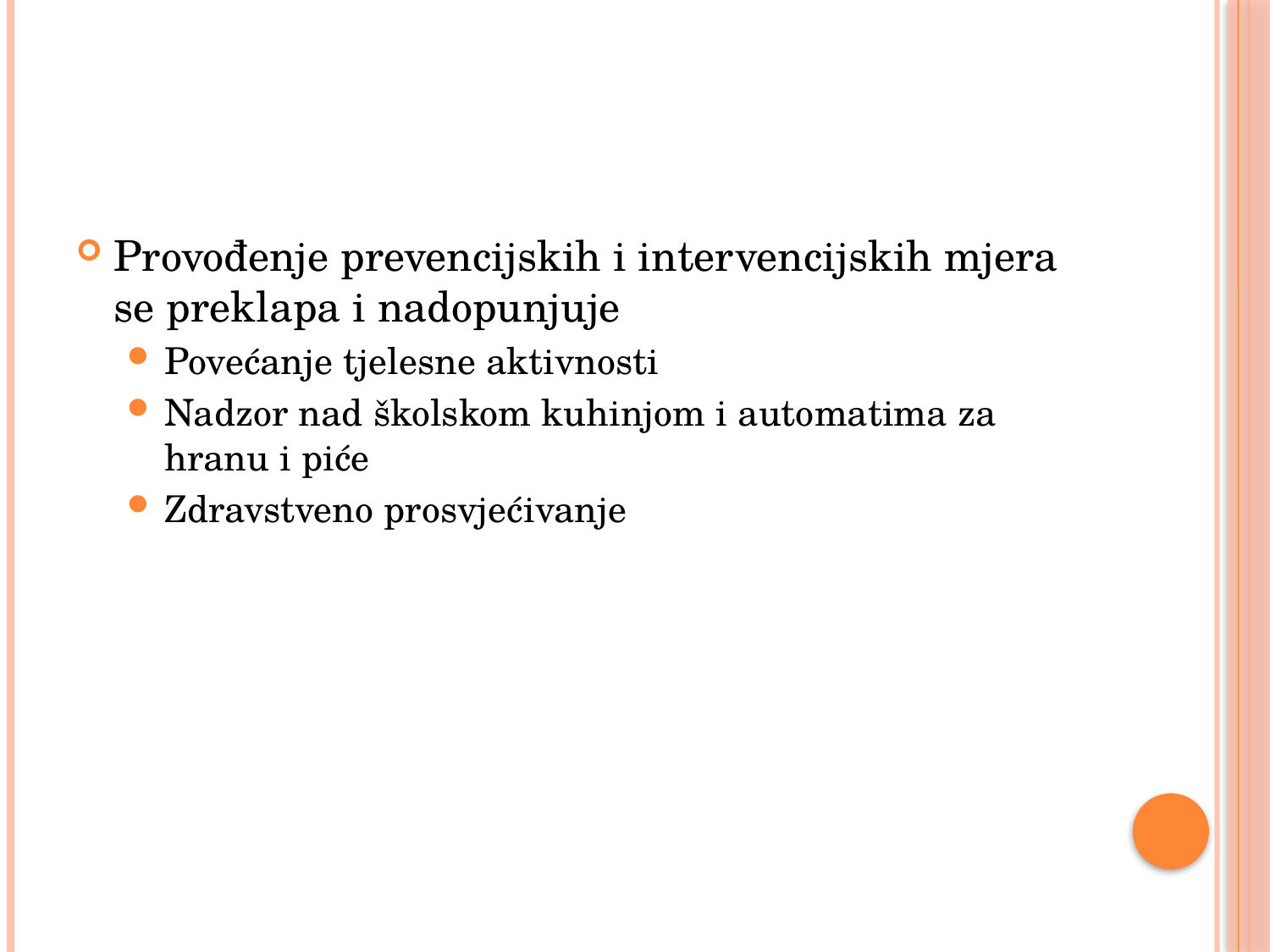

#
Provođenje prevencijskih i intervencijskih mjera se preklapa i nadopunjuje
Povećanje tjelesne aktivnosti
Nadzor nad školskom kuhinjom i automatima za hranu i piće
Zdravstveno prosvjećivanje